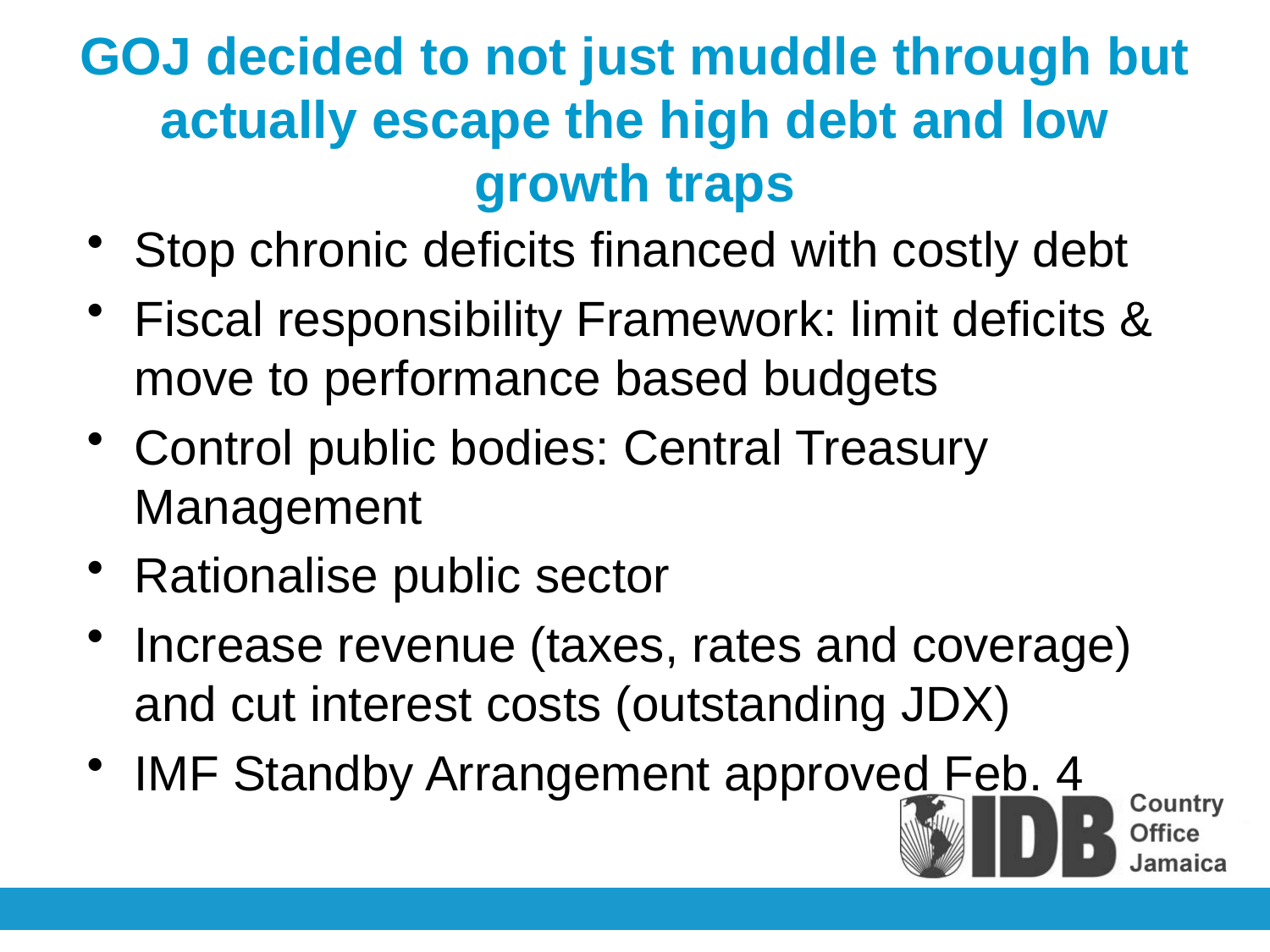

# GOJ decided to not just muddle through but actually escape the high debt and low growth traps
Stop chronic deficits financed with costly debt
Fiscal responsibility Framework: limit deficits & move to performance based budgets
Control public bodies: Central Treasury Management
Rationalise public sector
Increase revenue (taxes, rates and coverage) and cut interest costs (outstanding JDX)
IMF Standby Arrangement approved Feb. 4